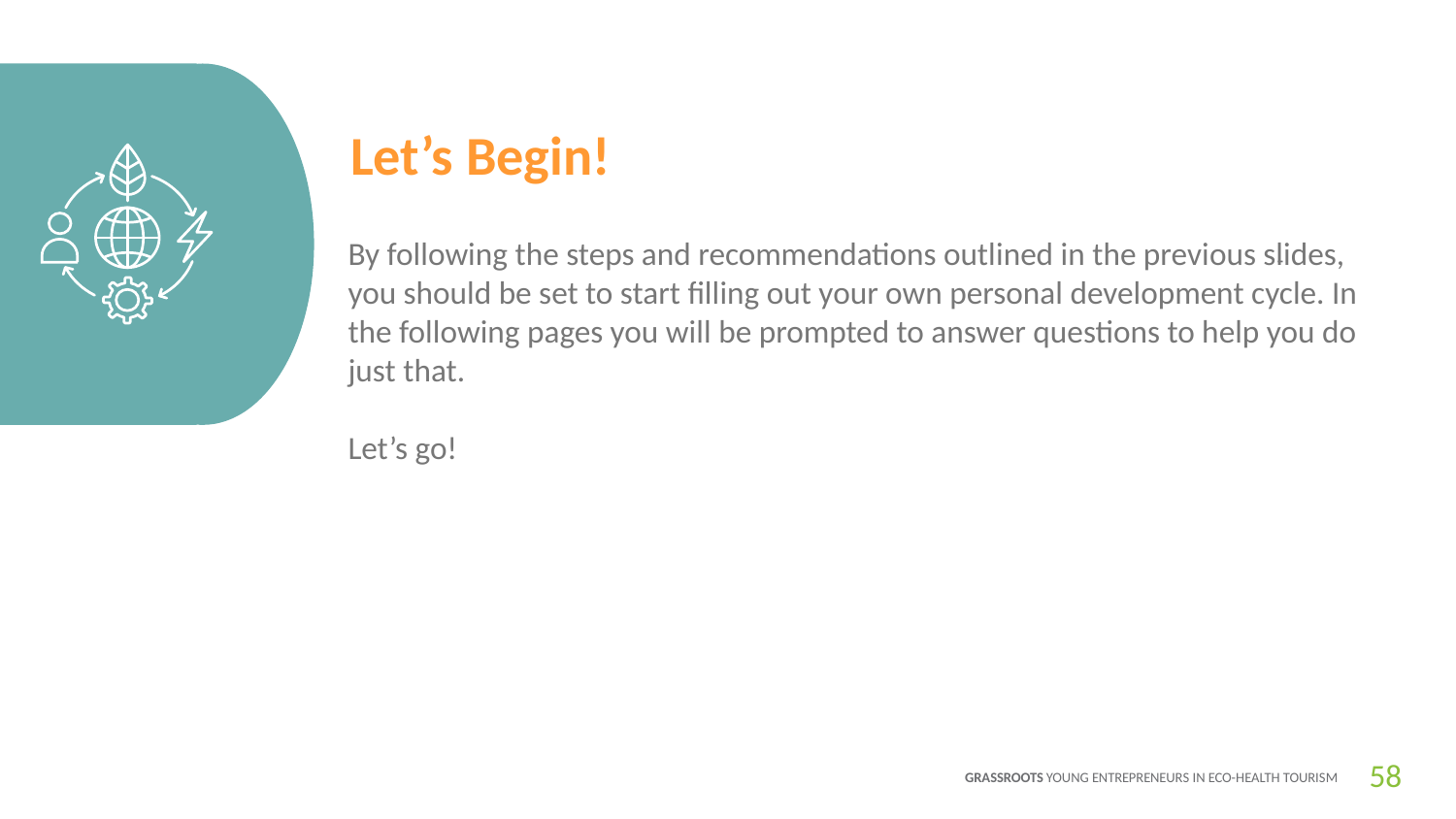

Let’s Begin!

By following the steps and recommendations outlined in the previous slides, you should be set to start filling out your own personal development cycle. In the following pages you will be prompted to answer questions to help you do just that.

Let’s go!

-
58